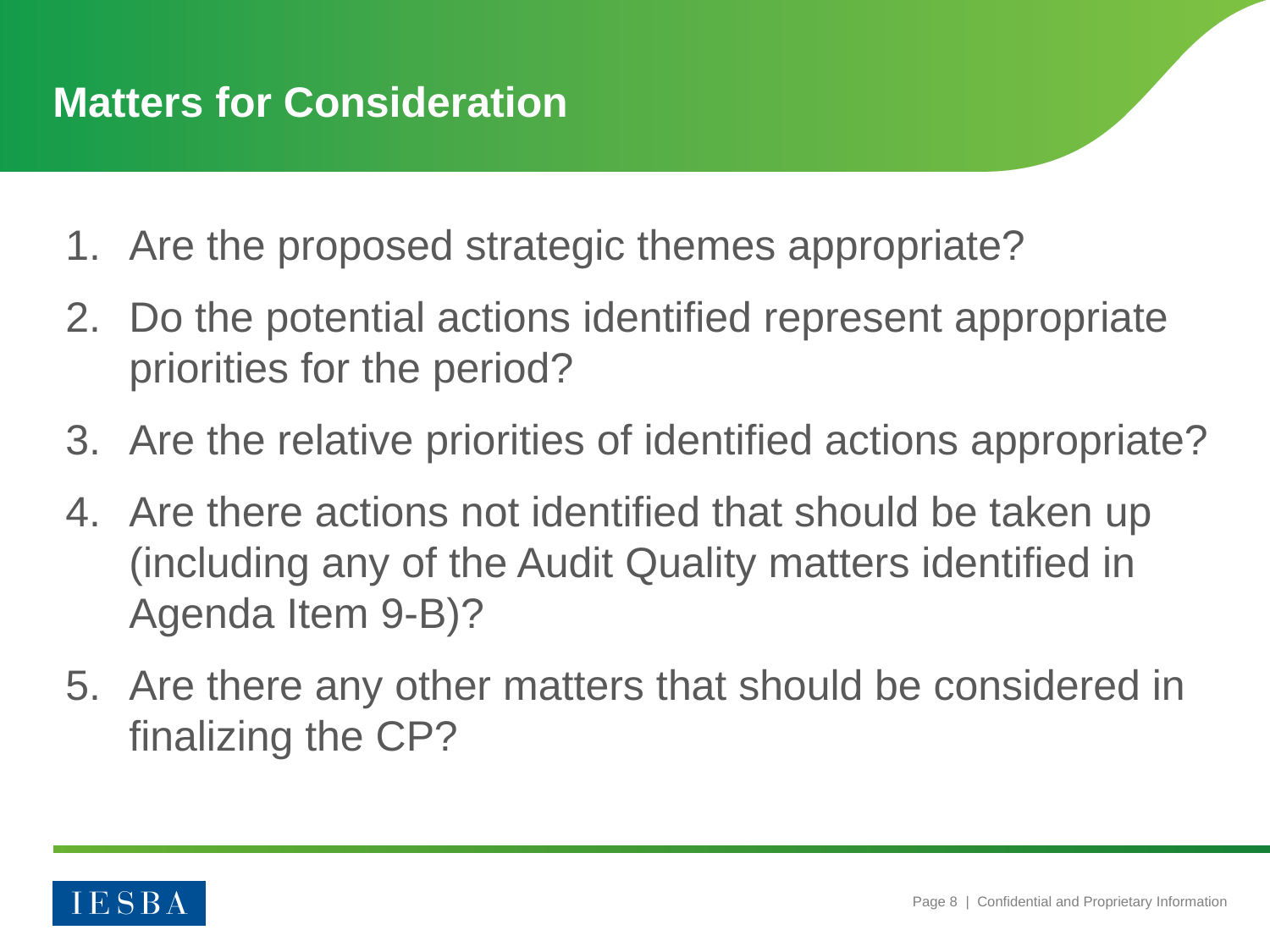

# Matters for Consideration
Are the proposed strategic themes appropriate?
Do the potential actions identified represent appropriate priorities for the period?
Are the relative priorities of identified actions appropriate?
Are there actions not identified that should be taken up (including any of the Audit Quality matters identified in Agenda Item 9-B)?
Are there any other matters that should be considered in finalizing the CP?